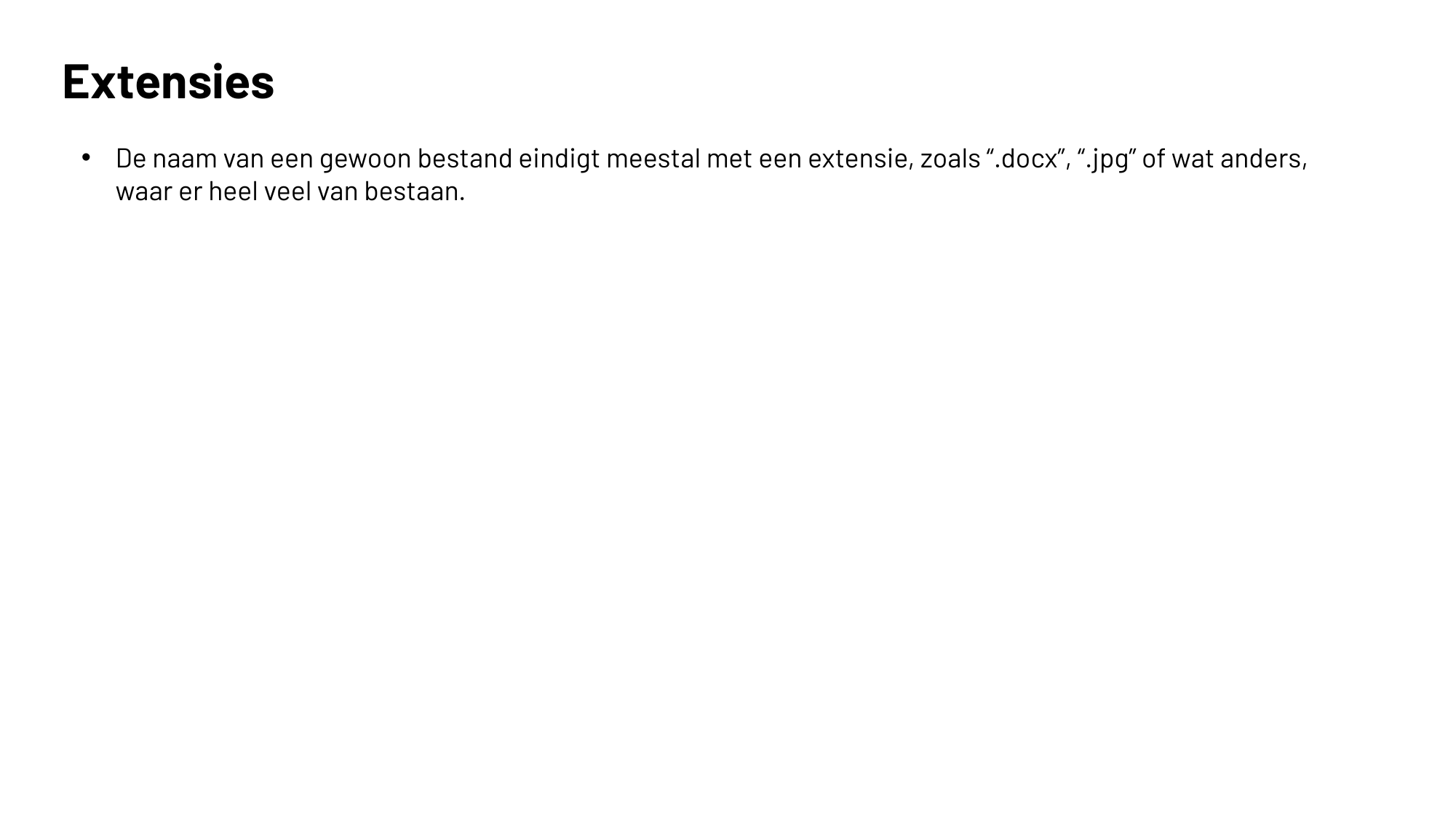

Extensies
De naam van een gewoon bestand eindigt meestal met een extensie, zoals “.docx”, “.jpg” of wat anders, waar er heel veel van bestaan.